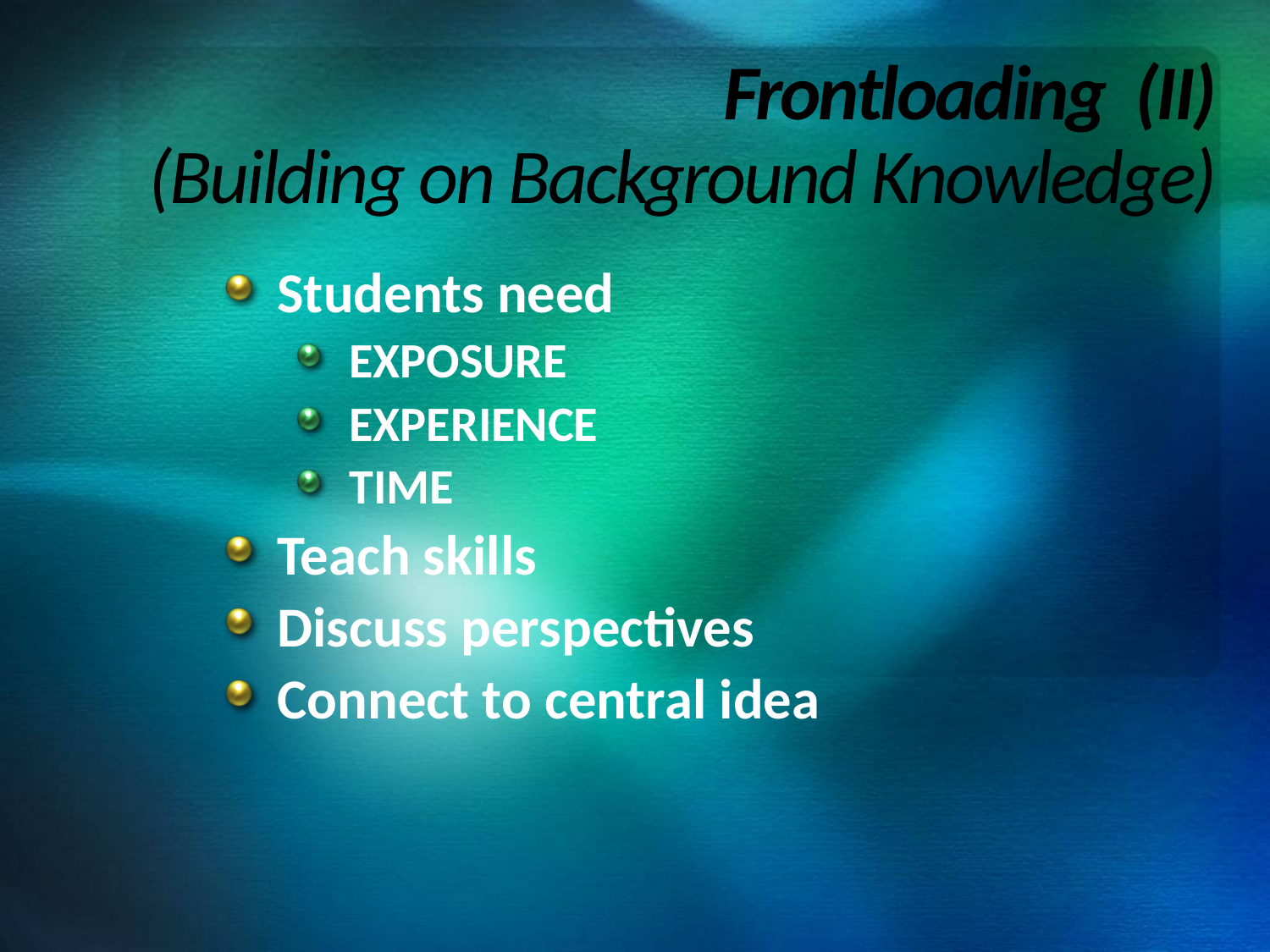

# Frontloading  (II) (Building on Background Knowledge)
Students need
EXPOSURE
EXPERIENCE
TIME
Teach skills
Discuss perspectives
Connect to central idea